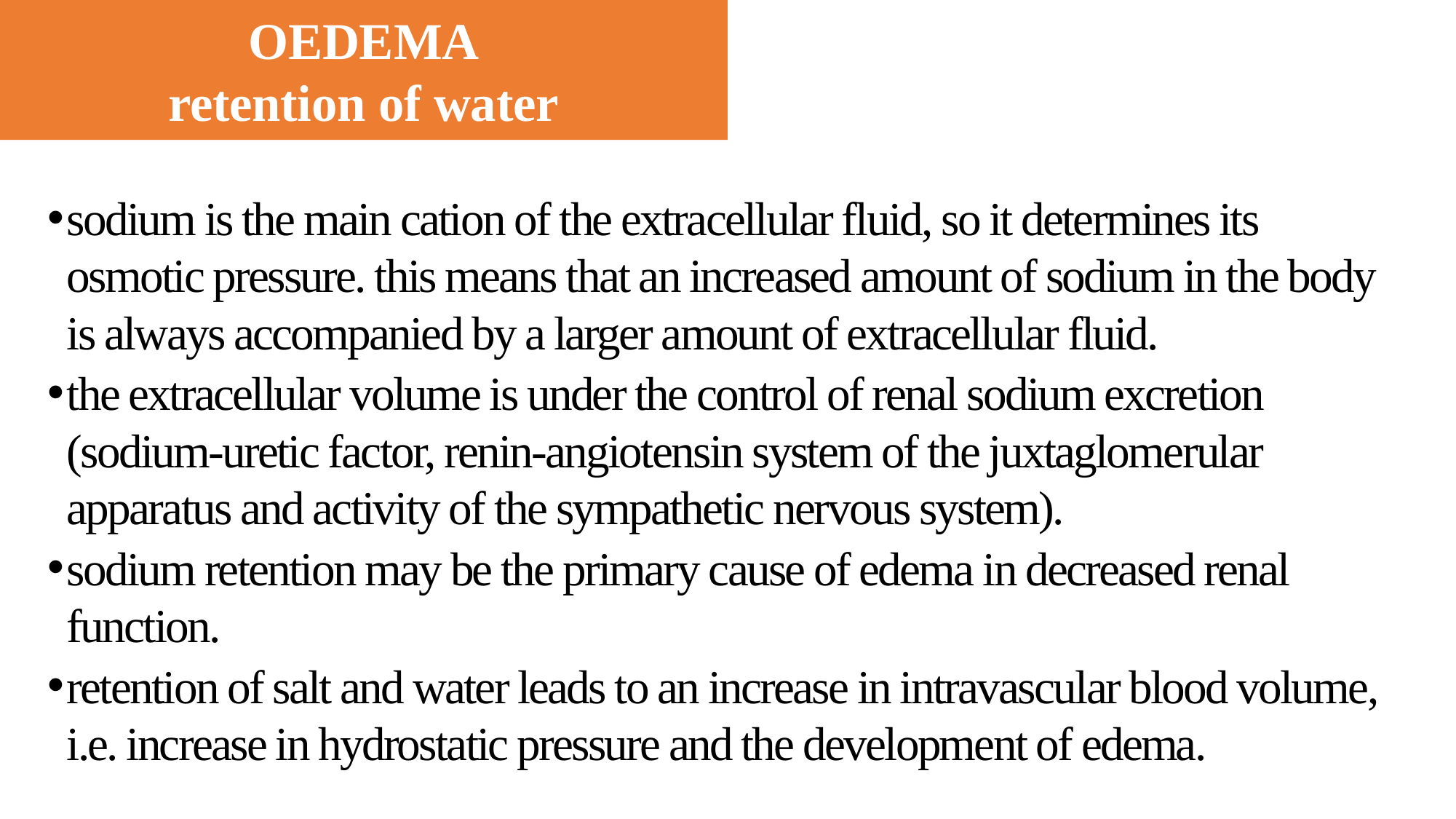

OEDEMA
retention of water
sodium is the main cation of the extracellular fluid, so it determines its osmotic pressure. this means that an increased amount of sodium in the body is always accompanied by a larger amount of extracellular fluid.
the extracellular volume is under the control of renal sodium excretion (sodium-uretic factor, renin-angiotensin system of the juxtaglomerular apparatus and activity of the sympathetic nervous system).
sodium retention may be the primary cause of edema in decreased renal function.
retention of salt and water leads to an increase in intravascular blood volume, i.e. increase in hydrostatic pressure and the development of edema.